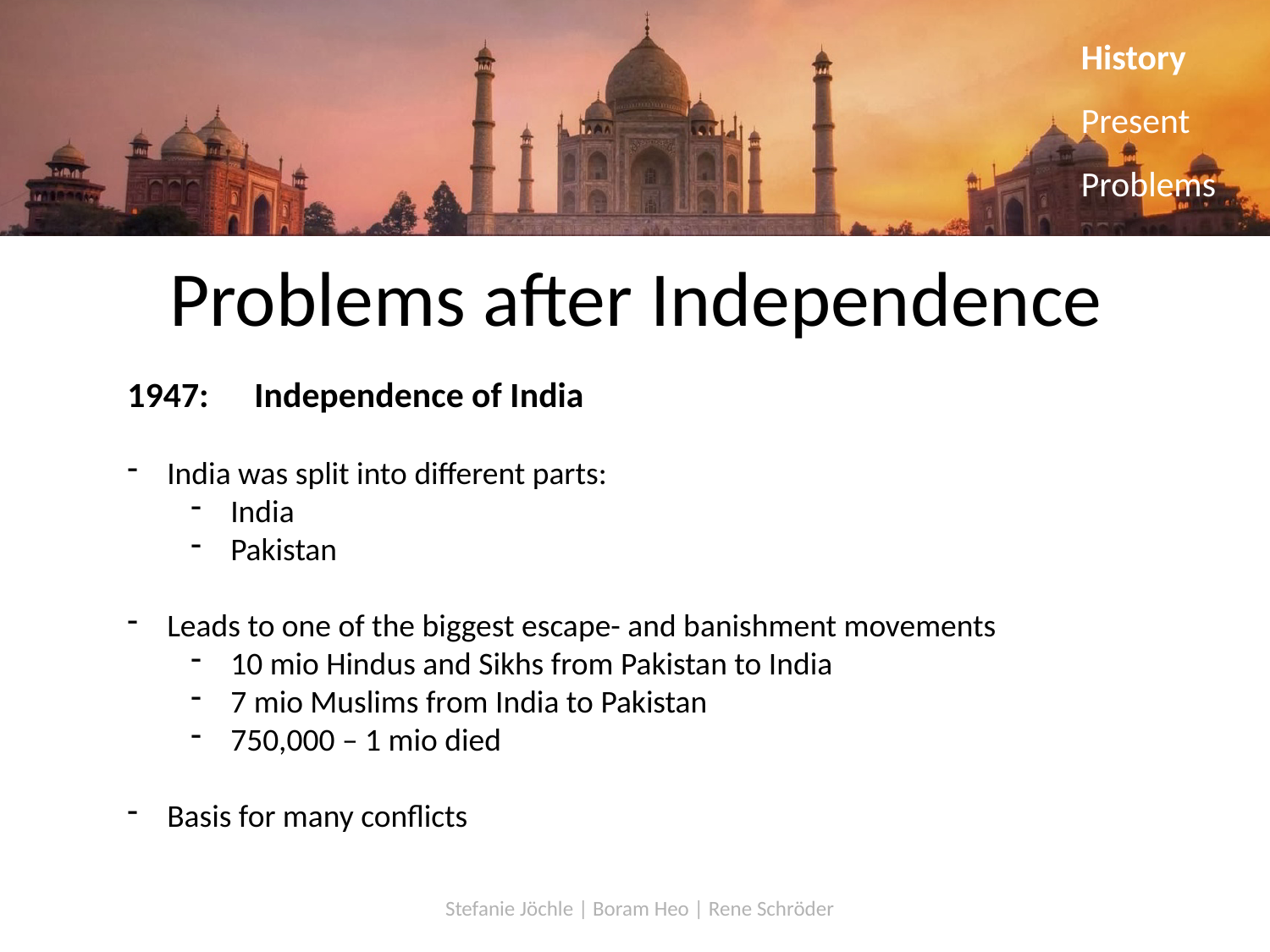

History
Present
Problems
# Problems after Independence
1947:	Independence of India

India was split into different parts:
India
Pakistan

Leads to one of the biggest escape- and banishment movements
10 mio Hindus and Sikhs from Pakistan to India
7 mio Muslims from India to Pakistan
750,000 – 1 mio died

Basis for many conflicts

Stefanie Jöchle | Boram Heo | Rene Schröder